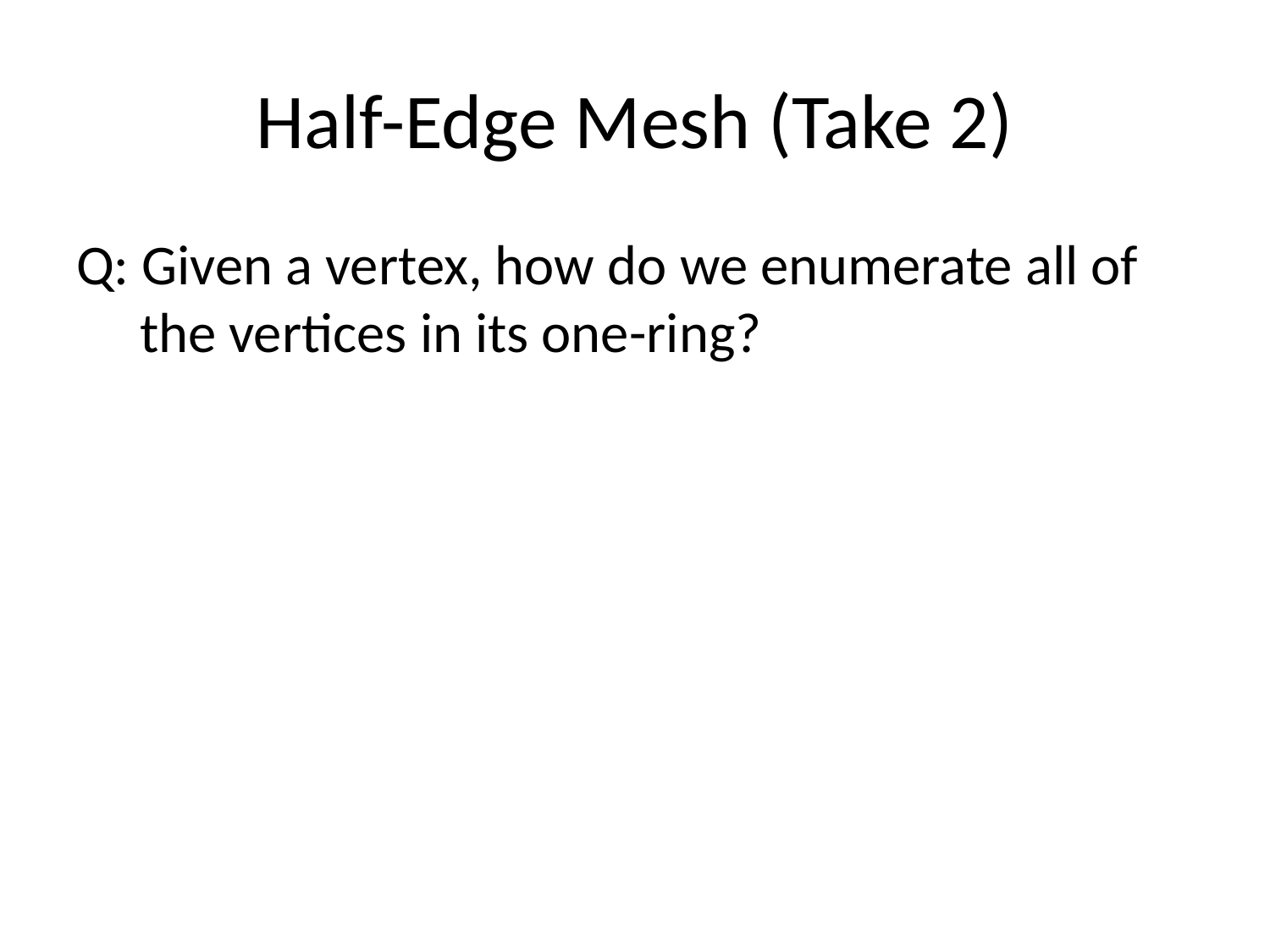

# Half-Edge Mesh (Take 2)
Q: Given a vertex, how do we enumerate all of the vertices in its one-ring?